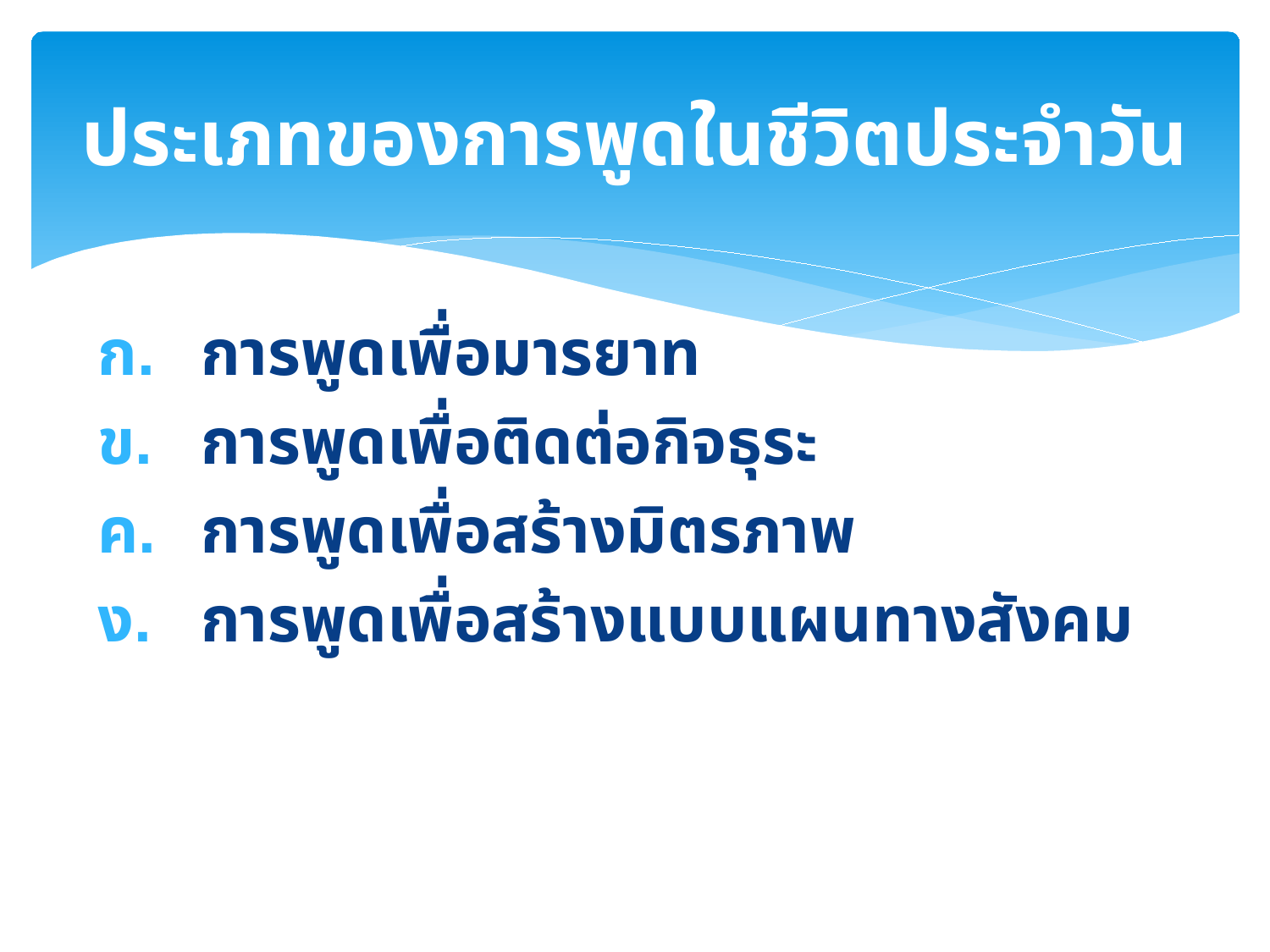

# ประเภทของการพูดในชีวิตประจำวัน
การพูดเพื่อมารยาท
การพูดเพื่อติดต่อกิจธุระ
การพูดเพื่อสร้างมิตรภาพ
การพูดเพื่อสร้างแบบแผนทางสังคม